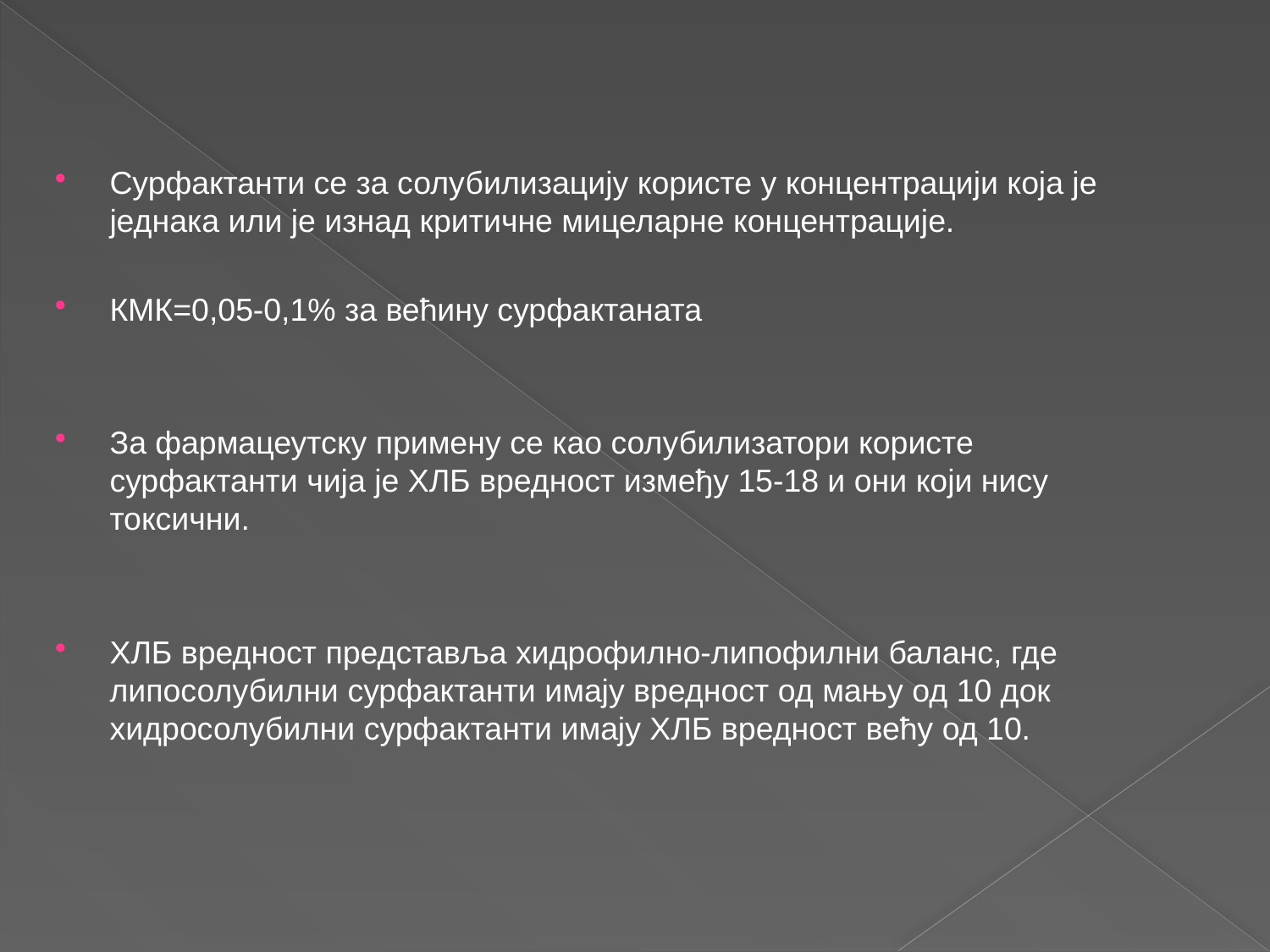

Сурфактанти се за солубилизацију користе у концентрацији која је једнака или је изнад критичне мицеларне концентрације.

КМК=0,05-0,1% за већину сурфактаната

За фармацеутску примену се као солубилизатори користе сурфактанти чија је ХЛБ вредност између 15-18 и они који нису токсични.

ХЛБ вредност представља хидрофилно-липофилни баланс, где липосолубилни сурфактанти имају вредност од мању од 10 док хидросолубилни сурфактанти имају ХЛБ вредност већу од 10.